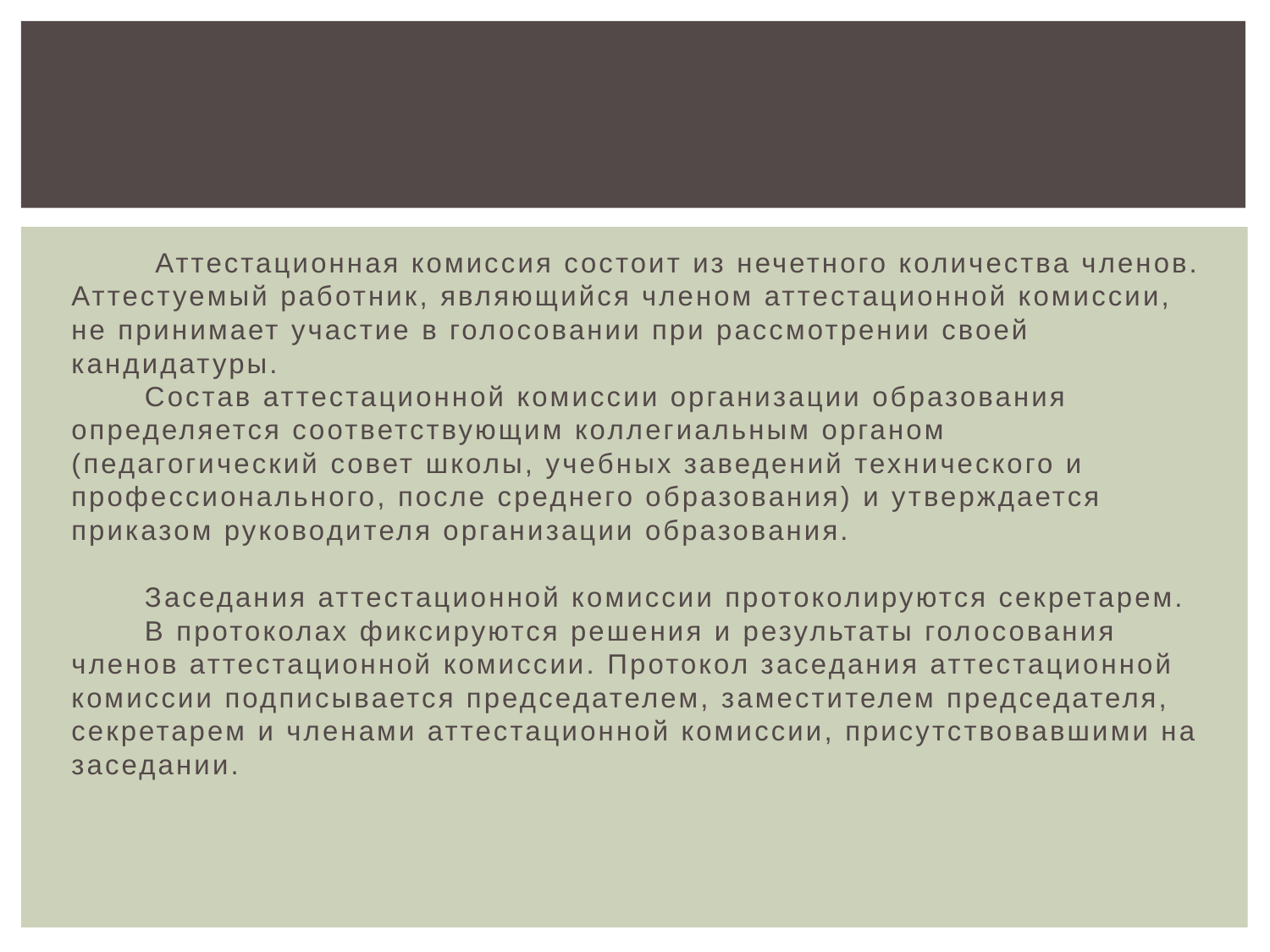

Аттестационная комиссия состоит из нечетного количества членов. Аттестуемый работник, являющийся членом аттестационной комиссии, не принимает участие в голосовании при рассмотрении своей кандидатуры.
       Состав аттестационной комиссии организации образования определяется соответствующим коллегиальным органом (педагогический совет школы, учебных заведений технического и профессионального, после среднего образования) и утверждается приказом руководителя организации образования.
     
       Заседания аттестационной комиссии протоколируются секретарем.
       В протоколах фиксируются решения и результаты голосования членов аттестационной комиссии. Протокол заседания аттестационной комиссии подписывается председателем, заместителем председателя, секретарем и членами аттестационной комиссии, присутствовавшими на заседании.